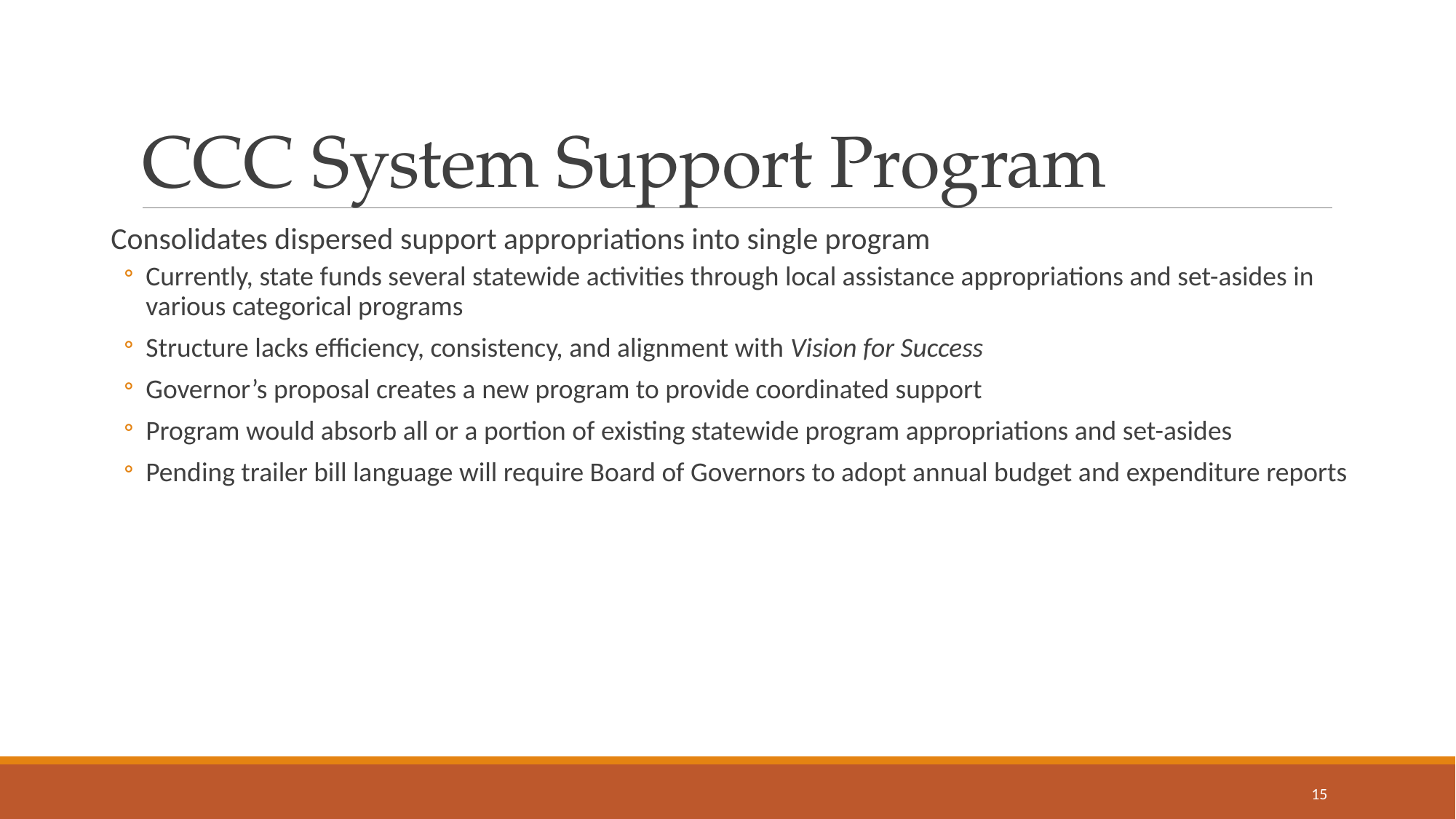

# CCC System Support Program
Consolidates dispersed support appropriations into single program
Currently, state funds several statewide activities through local assistance appropriations and set-asides in various categorical programs
Structure lacks efficiency, consistency, and alignment with Vision for Success
Governor’s proposal creates a new program to provide coordinated support
Program would absorb all or a portion of existing statewide program appropriations and set-asides
Pending trailer bill language will require Board of Governors to adopt annual budget and expenditure reports
15